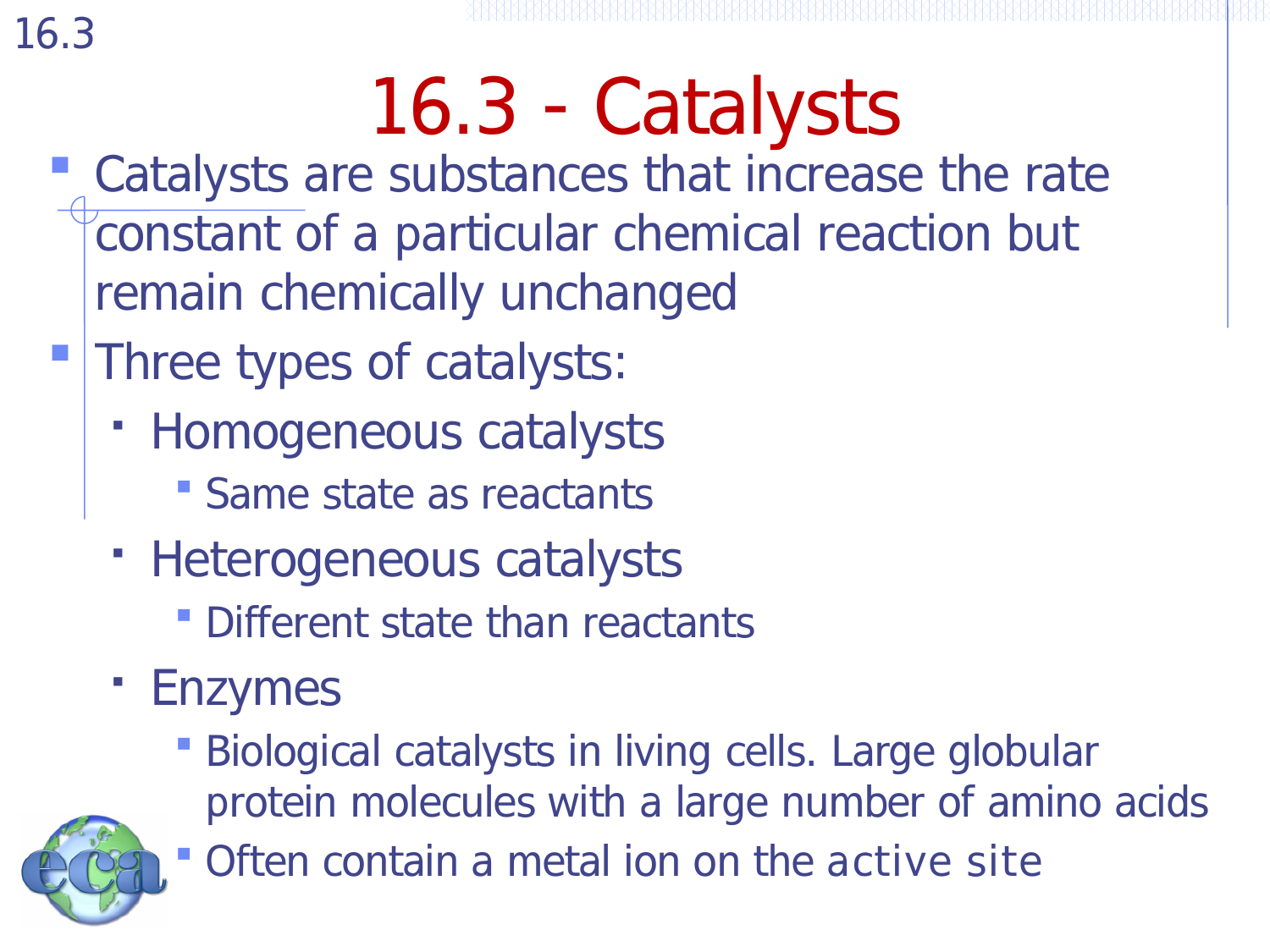

# 16.3 - Catalysts
Catalysts are substances that increase the rate constant of a particular chemical reaction but remain chemically unchanged
Three types of catalysts:
Homogeneous catalysts
Same state as reactants
Heterogeneous catalysts
Different state than reactants
Enzymes
Biological catalysts in living cells. Large globular protein molecules with a large number of amino acids
Often contain a metal ion on the active site